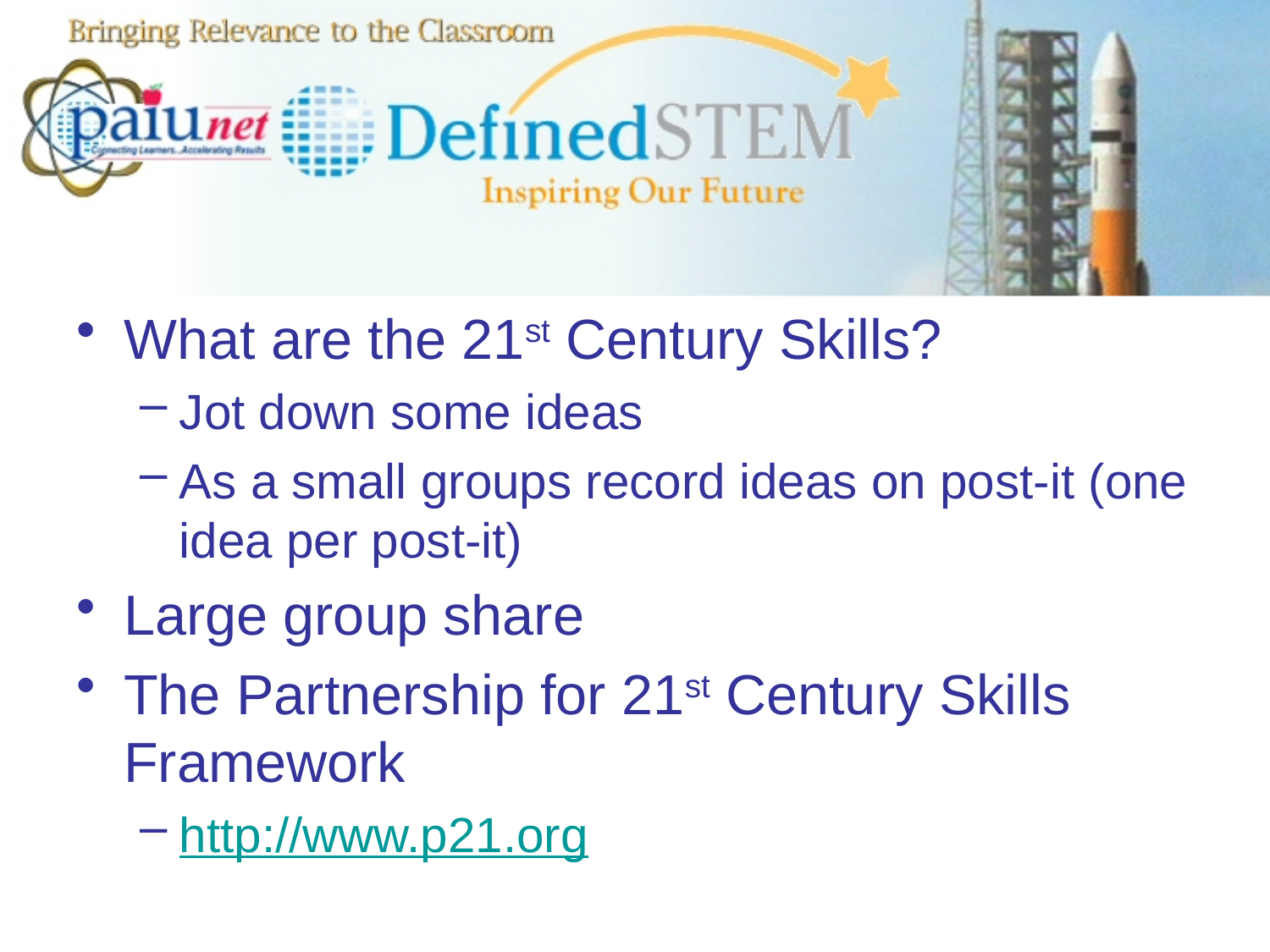

#
What are the 21st Century Skills?
Jot down some ideas
As a small groups record ideas on post-it (one idea per post-it)
Large group share
The Partnership for 21st Century Skills Framework
http://www.p21.org